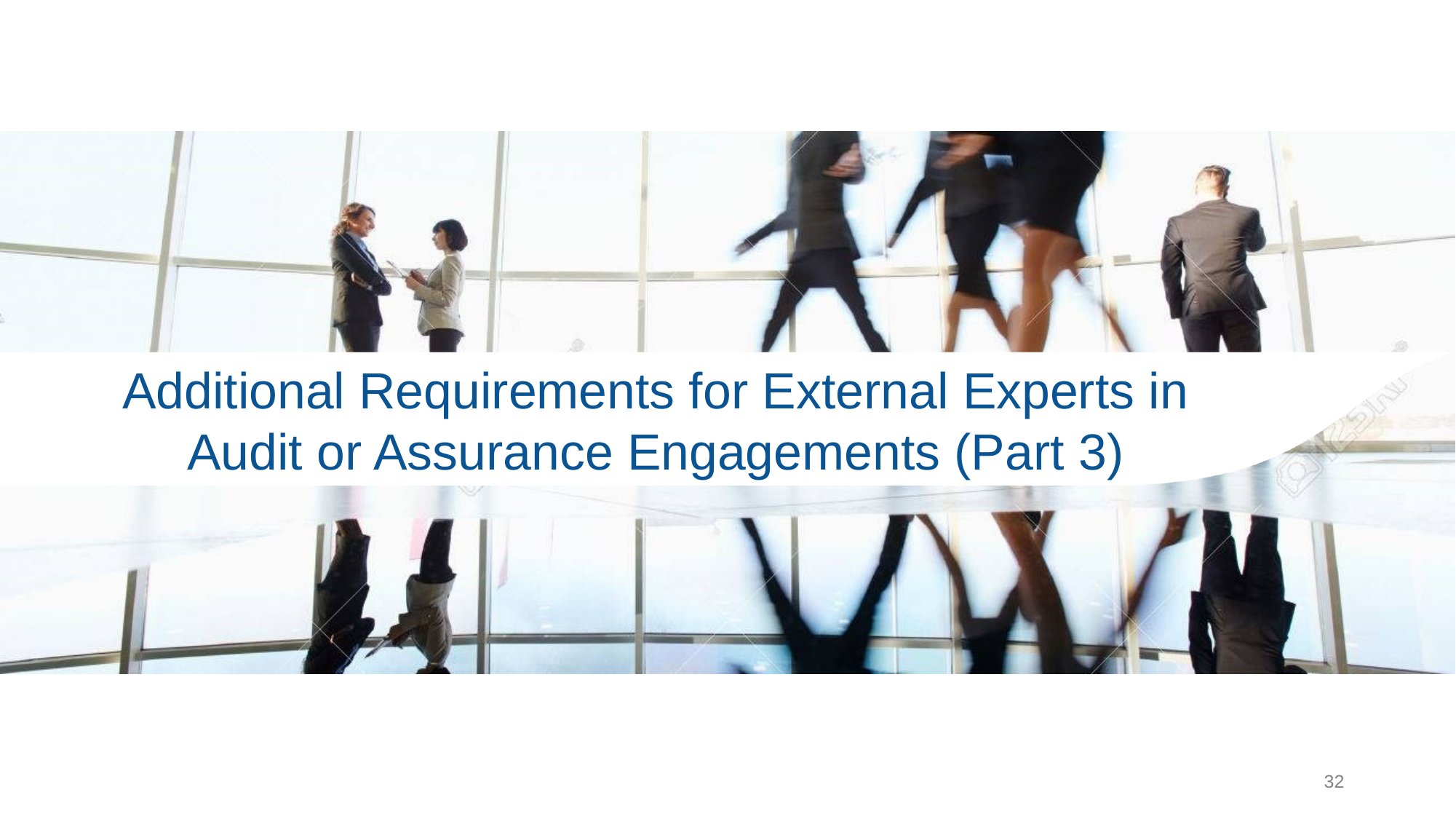

# Additional Requirements for External Experts in Audit or Assurance Engagements (Part 3)
32